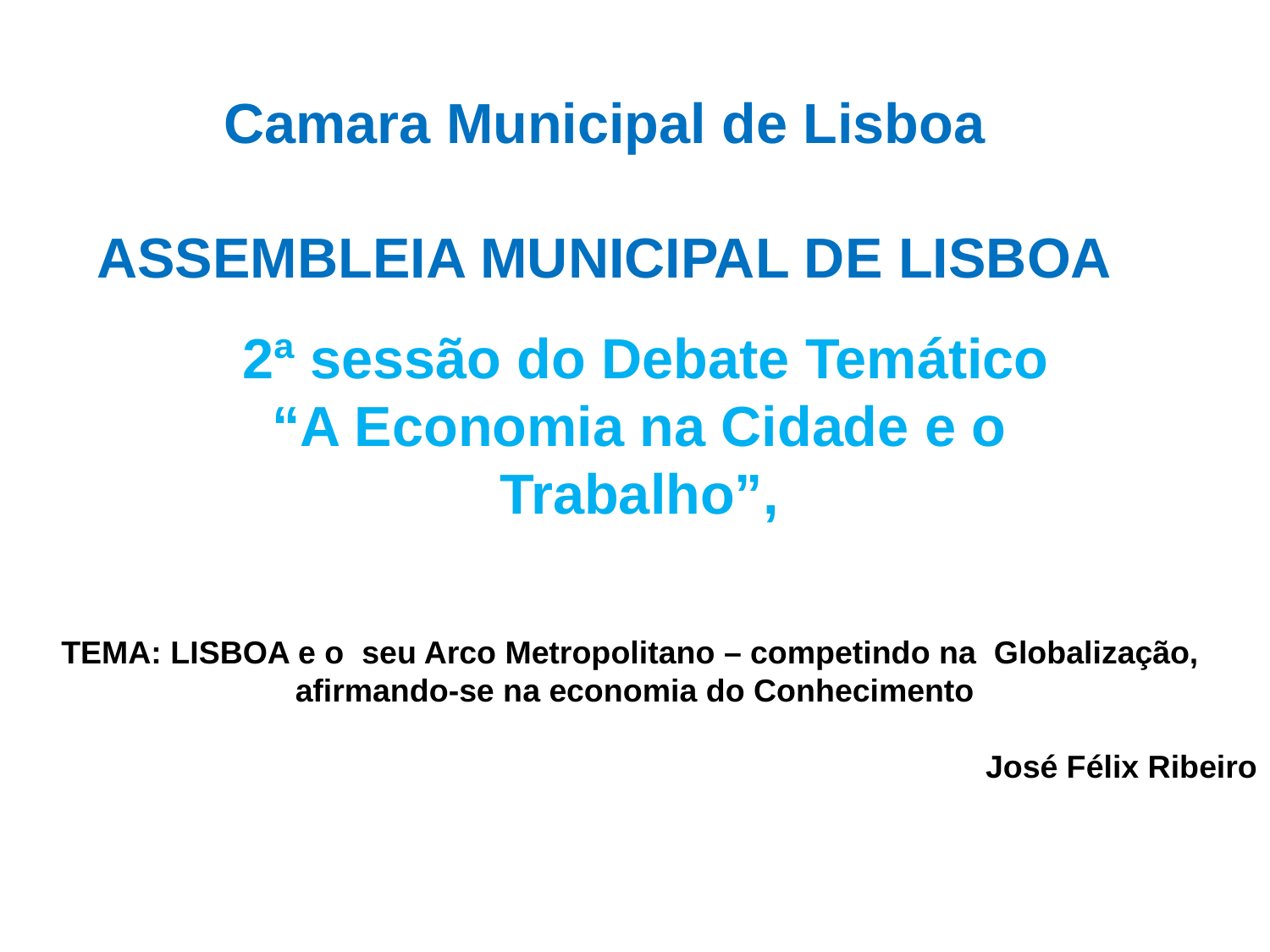

# Camara Municipal de Lisboa ASSEMBLEIA MUNICIPAL DE LISBOA
 2ª sessão do Debate Temático “A Economia na Cidade e o Trabalho”,
TEMA: LISBOA e o  seu Arco Metropolitano – competindo na  Globalização,
afirmando-se na economia do Conhecimento

José Félix Ribeiro